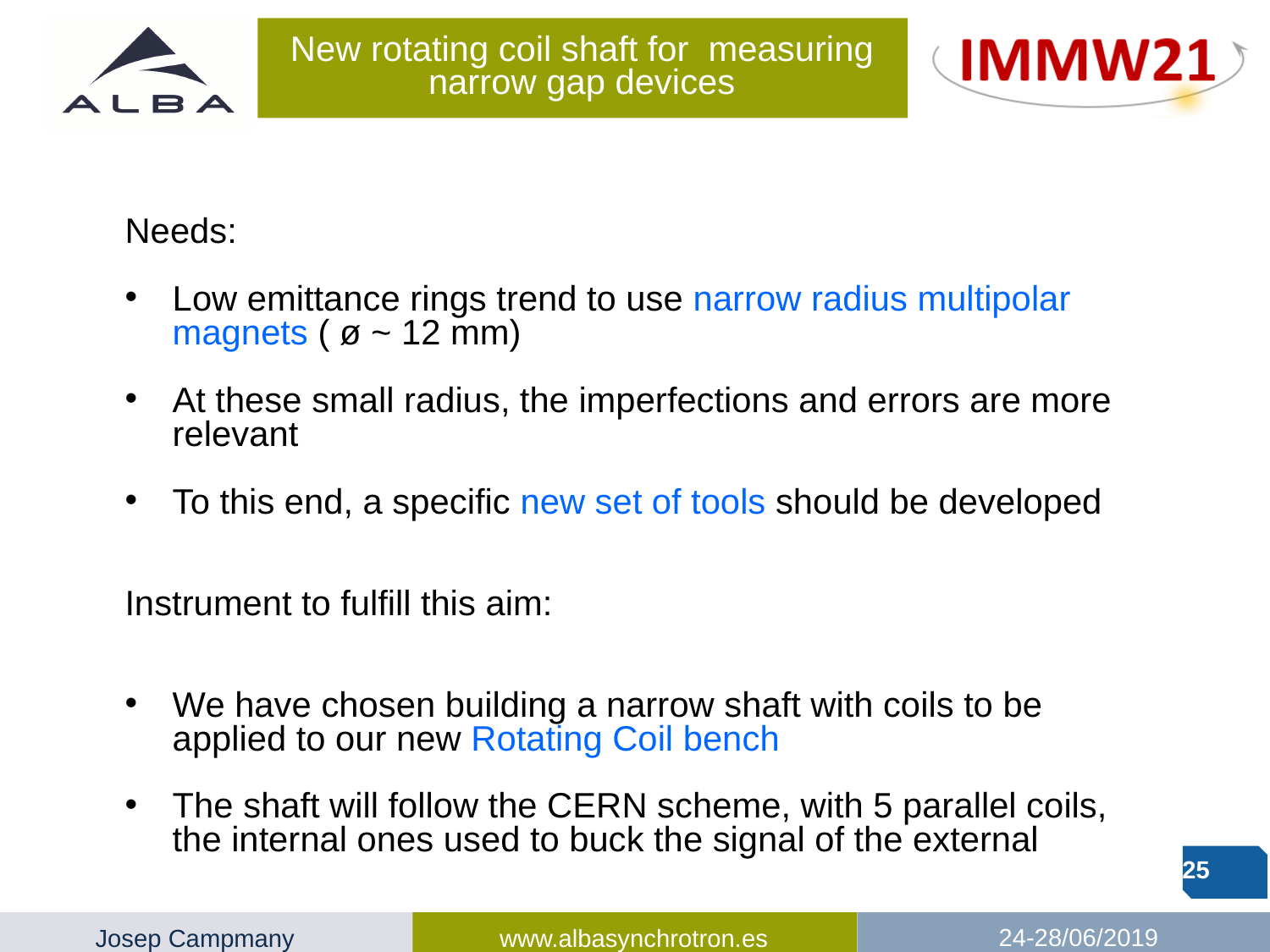

New rotating coil shaft for  measuring narrow gap devices
Needs:

Low emittance rings trend to use narrow radius multipolar magnets ( ø ~ 12 mm)

At these small radius, the imperfections and errors are more relevant

To this end, a specific new set of tools should be developed

Instrument to fulfill this aim:

We have chosen building a narrow shaft with coils to be applied to our new Rotating Coil bench

The shaft will follow the CERN scheme, with 5 parallel coils, the internal ones used to buck the signal of the external